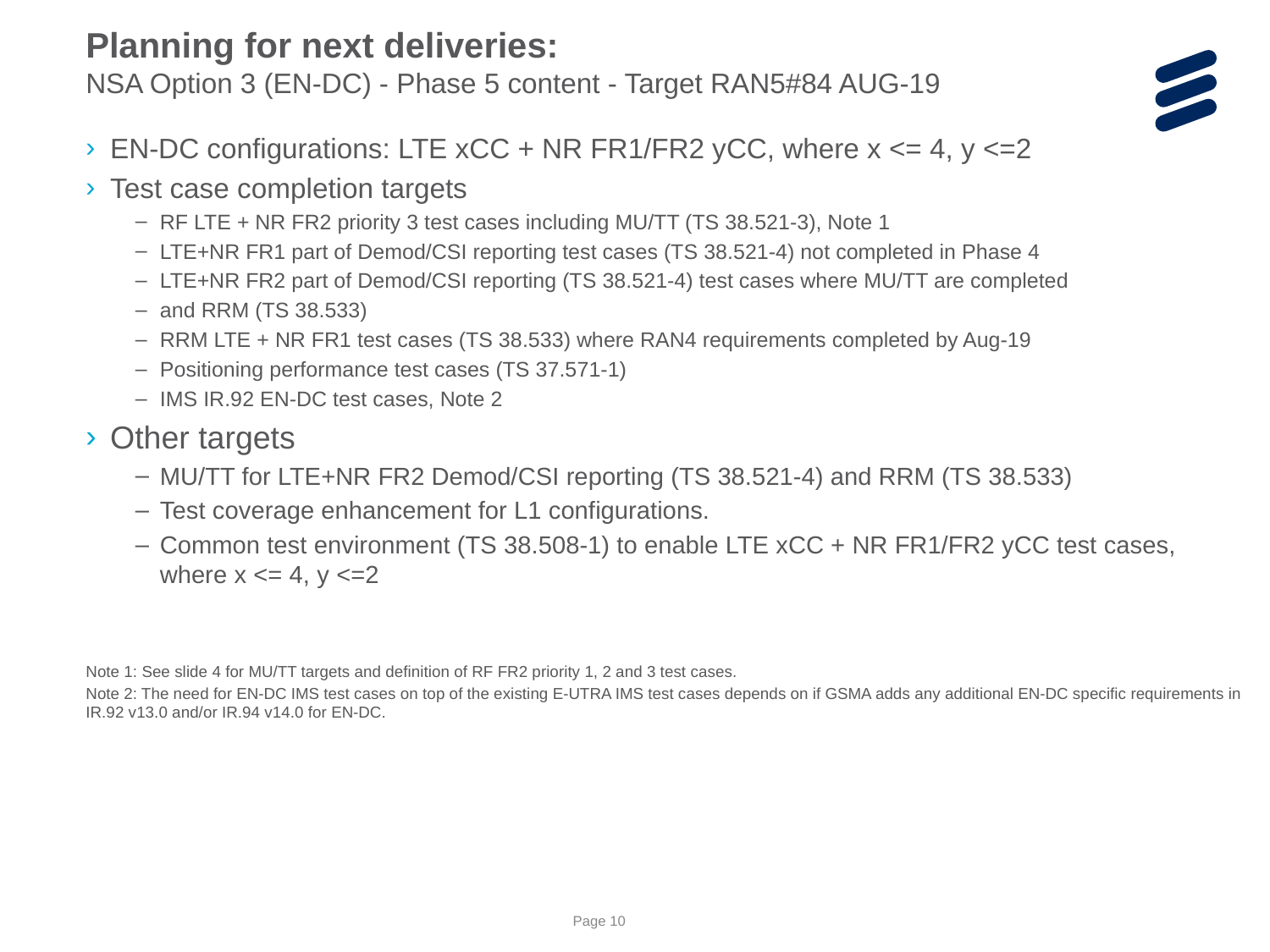

Planning for next deliveries:

NSA Option 3 (EN-DC) - Phase 5 content - Target RAN5#84 AUG-19
EN-DC configurations: LTE xCC + NR FR1/FR2 yCC, where x <= 4, y <=2
Test case completion targets
RF LTE + NR FR2 priority 3 test cases including MU/TT (TS 38.521-3), Note 1
LTE+NR FR1 part of Demod/CSI reporting test cases (TS 38.521-4) not completed in Phase 4
LTE+NR FR2 part of Demod/CSI reporting (TS 38.521-4) test cases where MU/TT are completed
and RRM (TS 38.533)
RRM LTE + NR FR1 test cases (TS 38.533) where RAN4 requirements completed by Aug-19
Positioning performance test cases (TS 37.571-1)
IMS IR.92 EN-DC test cases, Note 2
Other targets
MU/TT for LTE+NR FR2 Demod/CSI reporting (TS 38.521-4) and RRM (TS 38.533)
Test coverage enhancement for L1 configurations.
Common test environment (TS 38.508-1) to enable LTE xCC + NR FR1/FR2 yCC test cases,
where x <= 4, y <=2

Note 1: See slide 4 for MU/TT targets and definition of RF FR2 priority 1, 2 and 3 test cases.
Note 2: The need for EN-DC IMS test cases on top of the existing E-UTRA IMS test cases depends on if GSMA adds any additional EN-DC specific requirements in IR.92 v13.0 and/or IR.94 v14.0 for EN-DC.